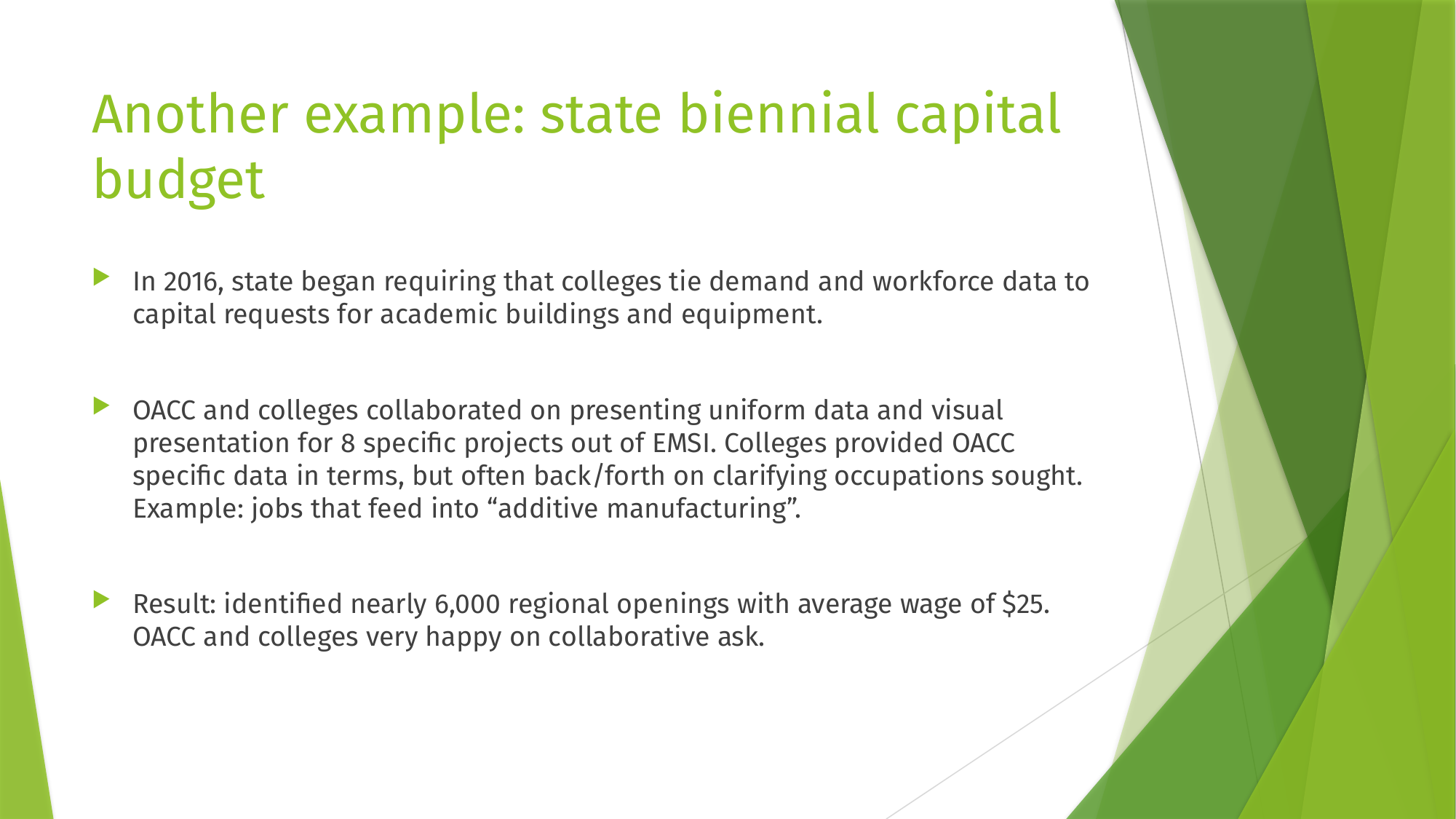

# Another example: state biennial capital budget
In 2016, state began requiring that colleges tie demand and workforce data to capital requests for academic buildings and equipment.

OACC and colleges collaborated on presenting uniform data and visual presentation for 8 specific projects out of EMSI. Colleges provided OACC specific data in terms, but often back/forth on clarifying occupations sought. Example: jobs that feed into “additive manufacturing”.

Result: identified nearly 6,000 regional openings with average wage of $25. OACC and colleges very happy on collaborative ask.